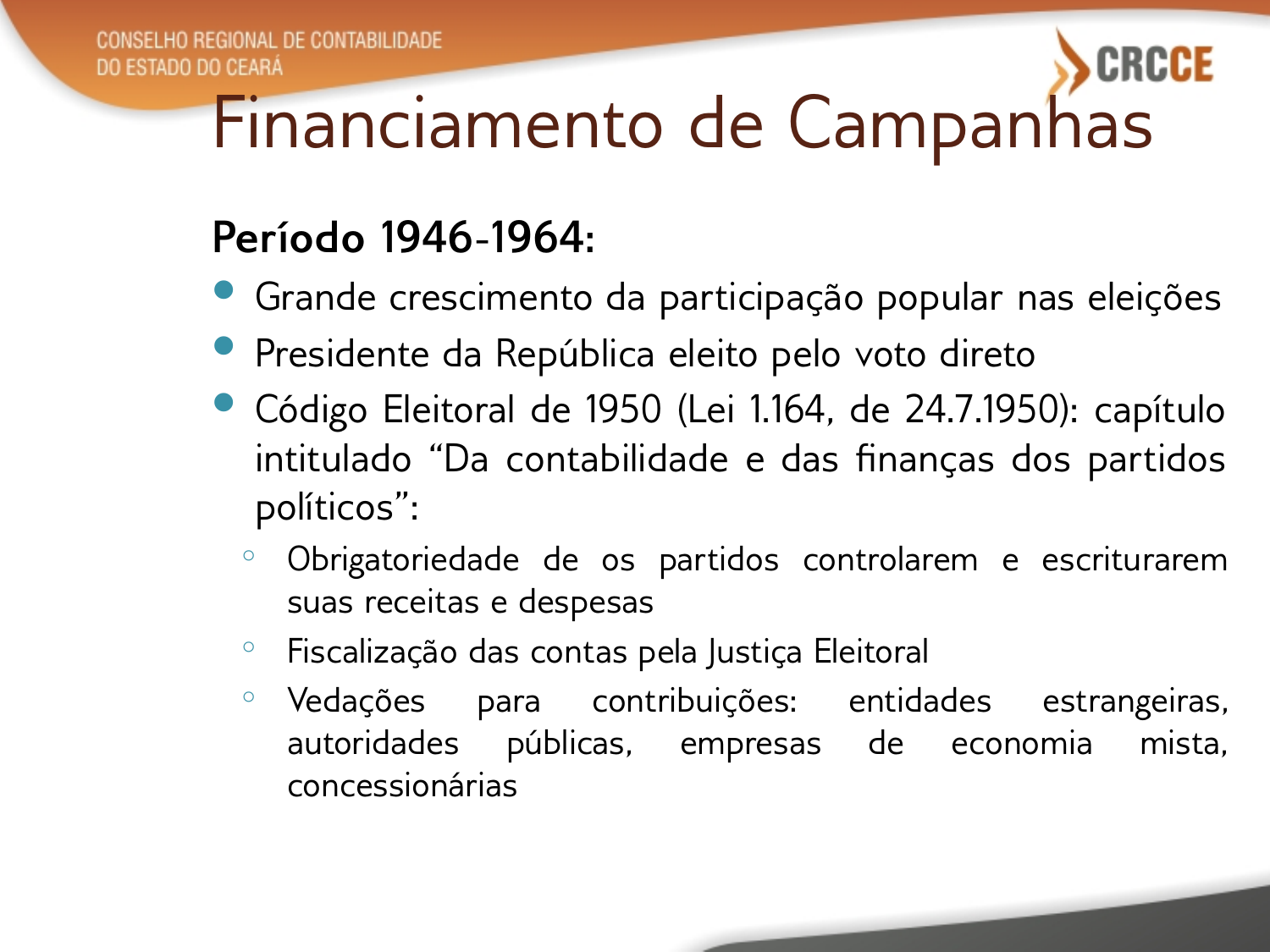

# Financiamento de Campanhas
Período 1946-1964:
Grande crescimento da participação popular nas eleições
Presidente da República eleito pelo voto direto
Código Eleitoral de 1950 (Lei 1.164, de 24.7.1950): capítulo intitulado “Da contabilidade e das finanças dos partidos políticos”:
Obrigatoriedade de os partidos controlarem e escriturarem suas receitas e despesas
Fiscalização das contas pela Justiça Eleitoral
Vedações para contribuições: entidades estrangeiras, autoridades públicas, empresas de economia mista, concessionárias